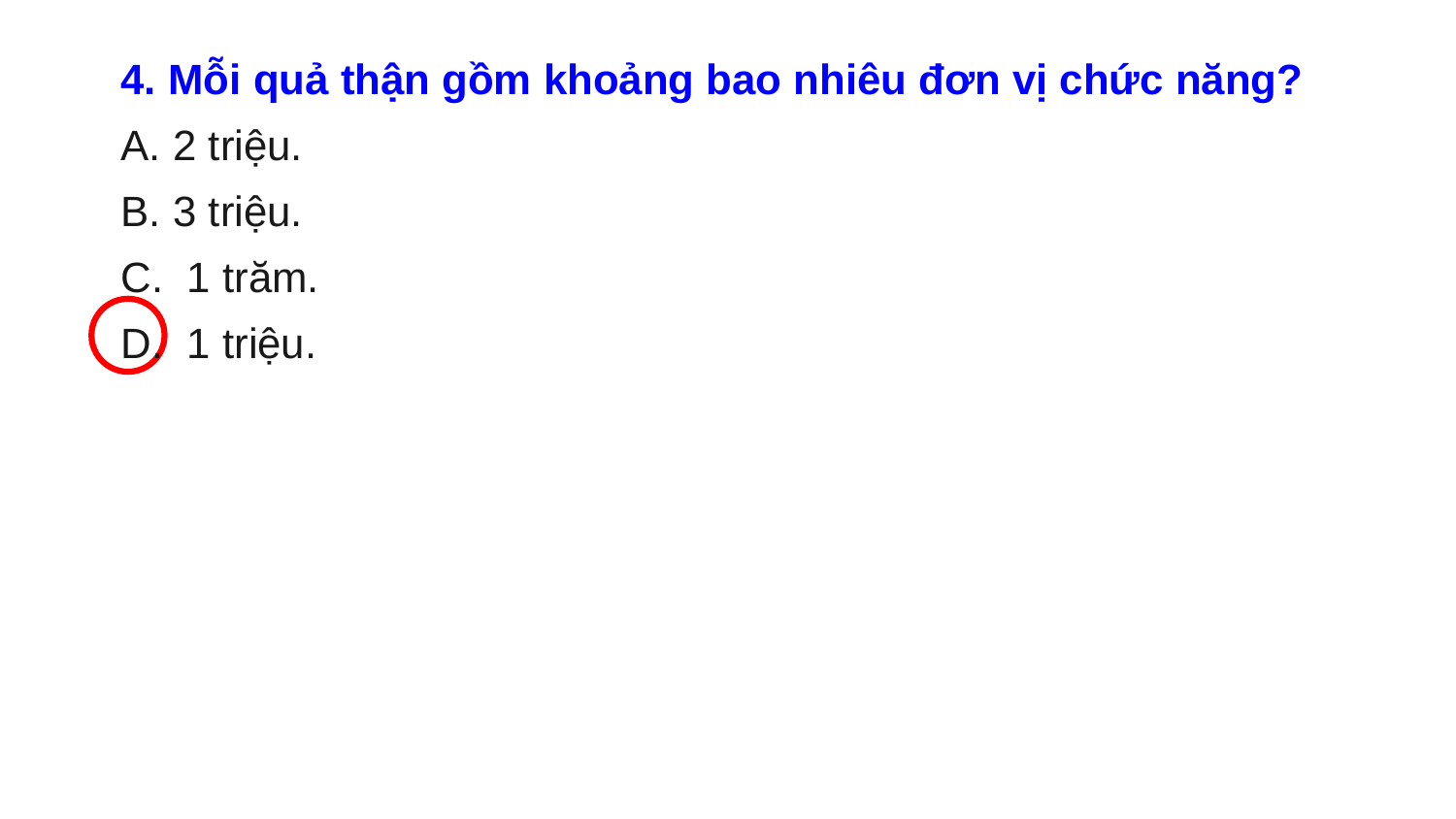

4. Mỗi quả thận gồm khoảng bao nhiêu đơn vị chức năng?
A. 2 triệu.
B. 3 triệu.
C.  1 trăm.
D.  1 triệu.